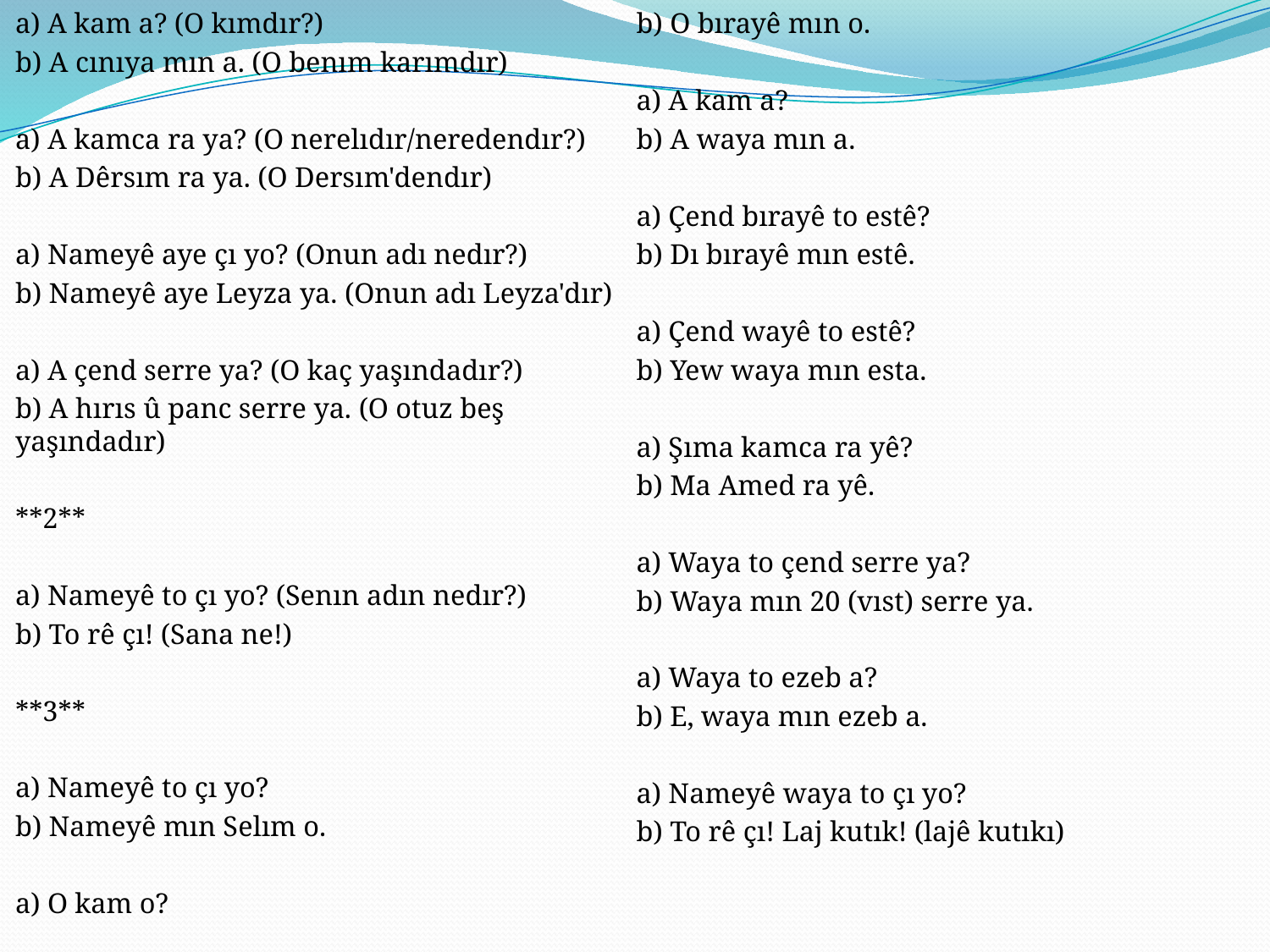

a) A kam a? (O kımdır?)
b) A cınıya mın a. (O benım karımdır)

a) A kamca ra ya? (O nerelıdır/neredendır?)
b) A Dêrsım ra ya. (O Dersım'dendır)

a) Nameyê aye çı yo? (Onun adı nedır?)
b) Nameyê aye Leyza ya. (Onun adı Leyza'dır)

a) A çend serre ya? (O kaç yaşındadır?)
b) A hırıs û panc serre ya. (O otuz beş yaşındadır)

**2**

a) Nameyê to çı yo? (Senın adın nedır?)
b) To rê çı! (Sana ne!)

**3**

a) Nameyê to çı yo?
b) Nameyê mın Selım o.

a) O kam o?
b) O bırayê mın o.

a) A kam a?
b) A waya mın a.

a) Çend bırayê to estê?
b) Dı bırayê mın estê.

a) Çend wayê to estê?
b) Yew waya mın esta.

a) Şıma kamca ra yê?
b) Ma Amed ra yê.

a) Waya to çend serre ya?
b) Waya mın 20 (vıst) serre ya.

a) Waya to ezeb a?
b) E, waya mın ezeb a.

a) Nameyê waya to çı yo?
b) To rê çı! Laj kutık! (lajê kutıkı)